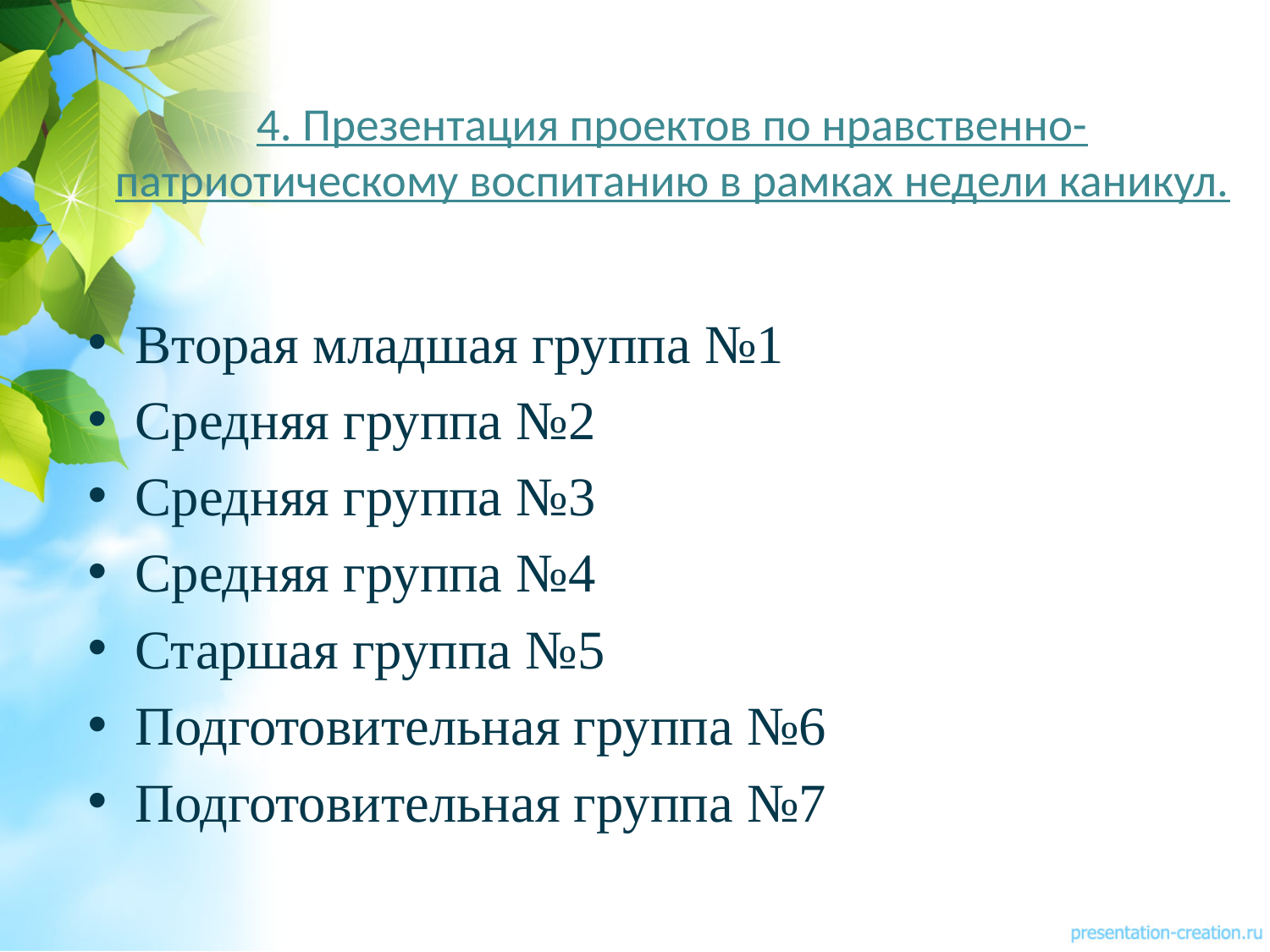

# 4. Презентация проектов по нравственно-патриотическому воспитанию в рамках недели каникул.
Вторая младшая группа №1
Средняя группа №2
Средняя группа №3
Средняя группа №4
Старшая группа №5
Подготовительная группа №6
Подготовительная группа №7